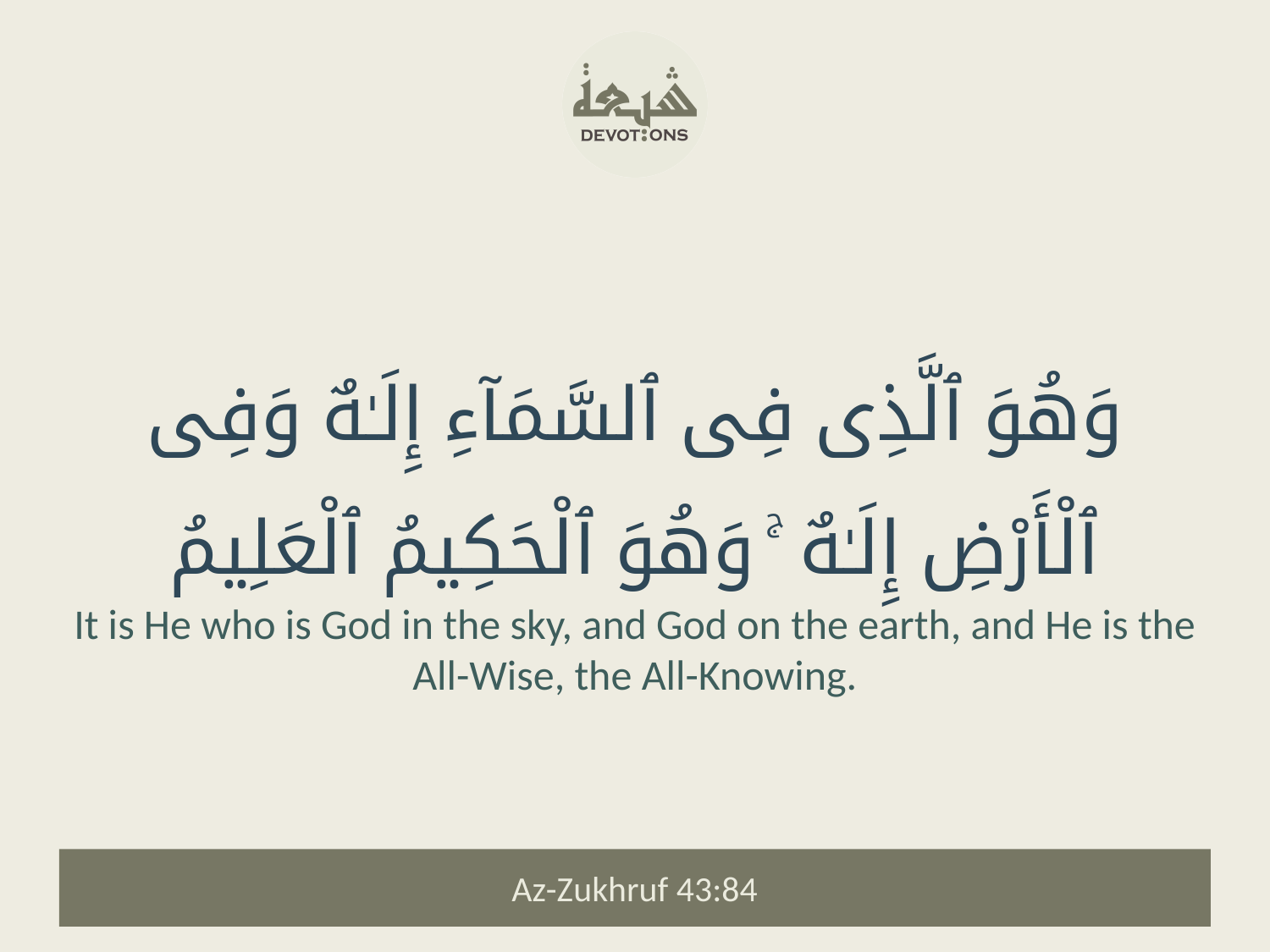

وَهُوَ ٱلَّذِى فِى ٱلسَّمَآءِ إِلَـٰهٌ وَفِى ٱلْأَرْضِ إِلَـٰهٌ ۚ وَهُوَ ٱلْحَكِيمُ ٱلْعَلِيمُ
It is He who is God in the sky, and God on the earth, and He is the All-Wise, the All-Knowing.
Az-Zukhruf 43:84